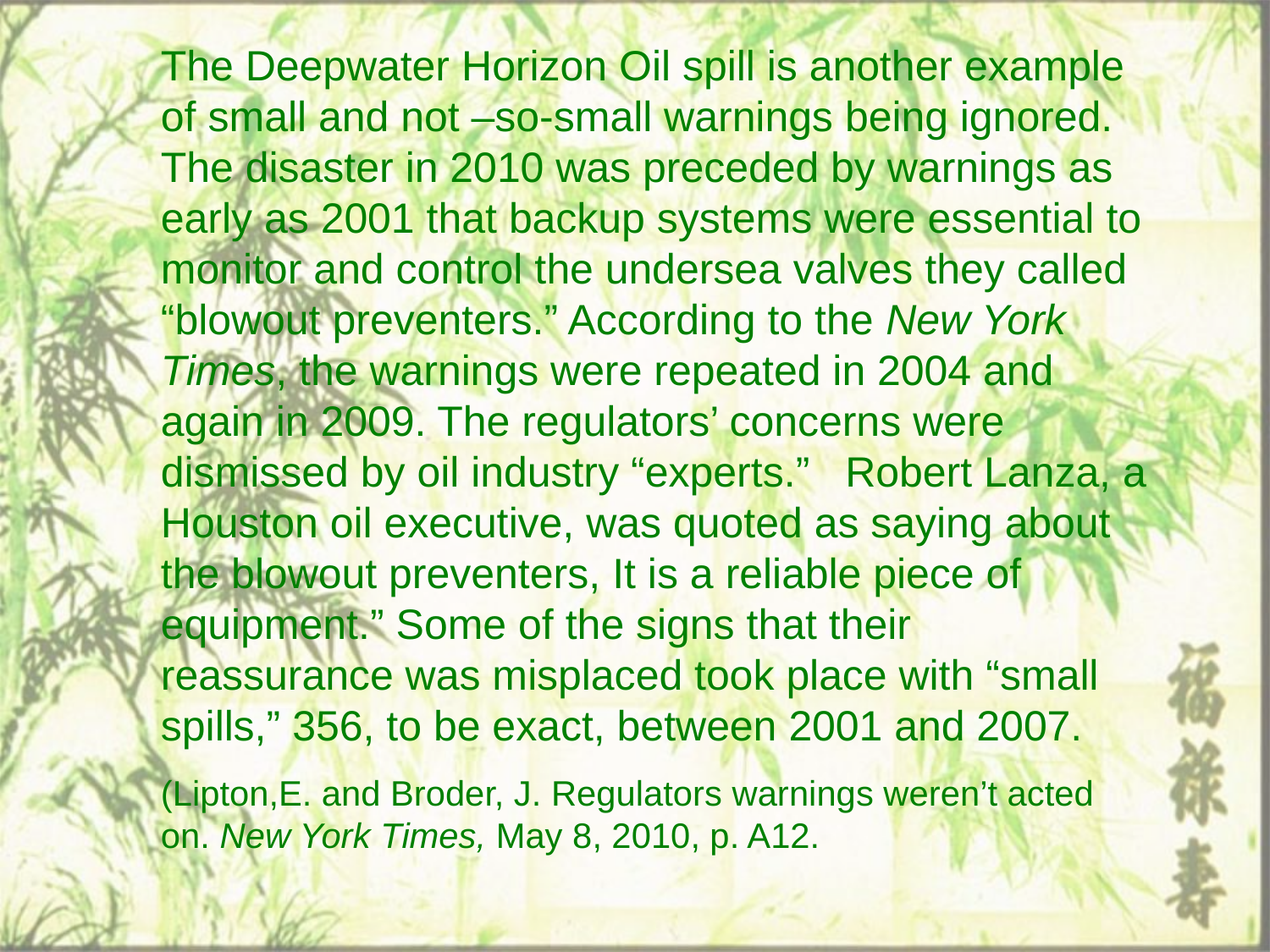

The Deepwater Horizon Oil spill is another example of small and not –so-small warnings being ignored.  The disaster in 2010 was preceded by warnings as early as 2001 that backup systems were essential to monitor and control the undersea valves they called “blowout preventers.” According to the New York Times, the warnings were repeated in 2004 and again in 2009. The regulators’ concerns were dismissed by oil industry “experts.”   Robert Lanza, a Houston oil executive, was quoted as saying about the blowout preventers, It is a reliable piece of equipment.” Some of the signs that their reassurance was misplaced took place with “small spills,” 356, to be exact, between 2001 and 2007.
(Lipton,E. and Broder, J. Regulators warnings weren’t acted on. New York Times, May 8, 2010, p. A12.